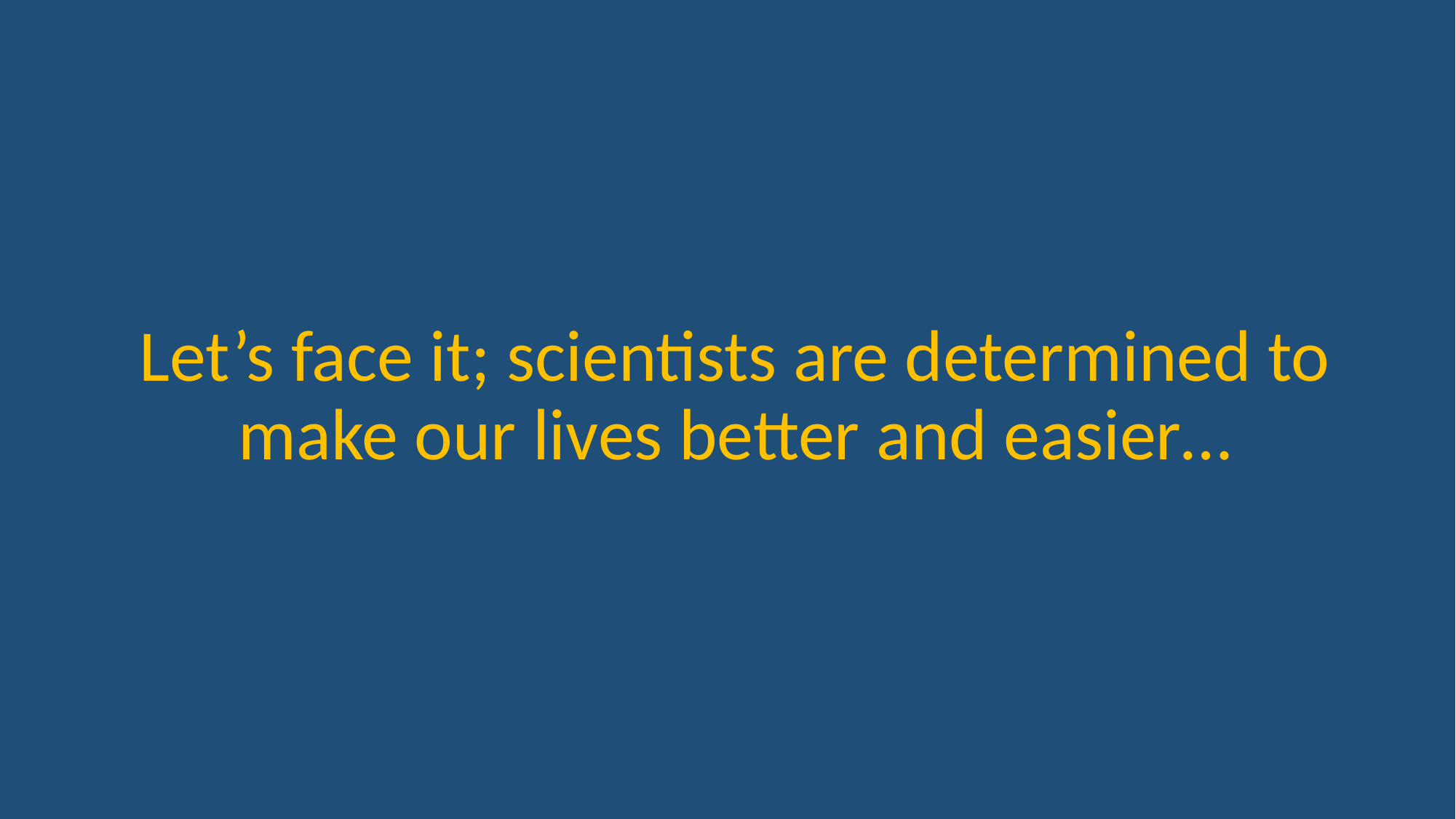

Let’s face it; scientists are determined to make our lives better and easier…